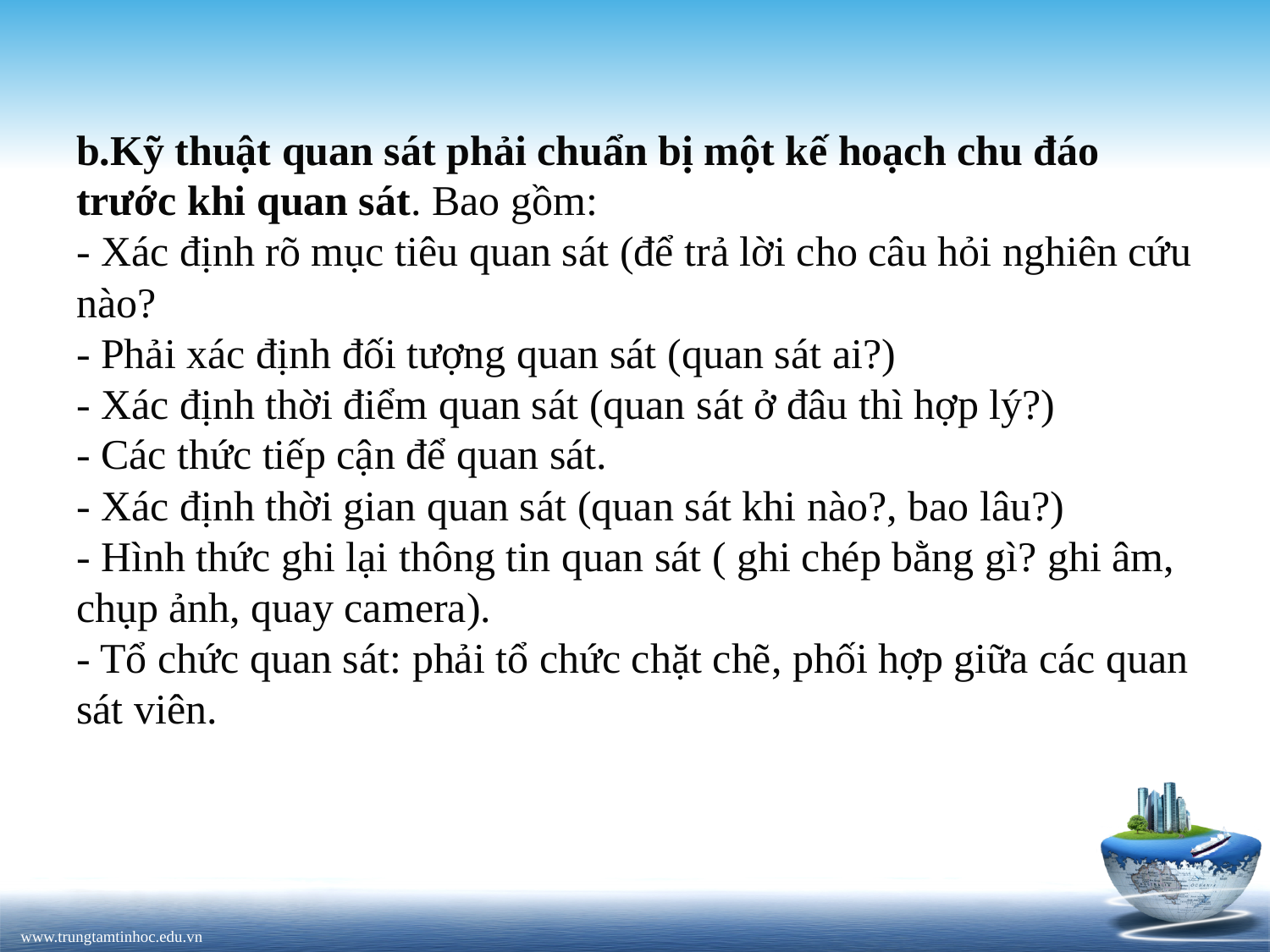

b.Kỹ thuật quan sát phải chuẩn bị một kế hoạch chu đáo trước khi quan sát. Bao gồm:
- Xác định rõ mục tiêu quan sát (để trả lời cho câu hỏi nghiên cứu nào?
- Phải xác định đối tượng quan sát (quan sát ai?)
- Xác định thời điểm quan sát (quan sát ở đâu thì hợp lý?)
- Các thức tiếp cận để quan sát.
- Xác định thời gian quan sát (quan sát khi nào?, bao lâu?)
- Hình thức ghi lại thông tin quan sát ( ghi chép bằng gì? ghi âm, chụp ảnh, quay camera).
- Tổ chức quan sát: phải tổ chức chặt chẽ, phối hợp giữa các quan sát viên.